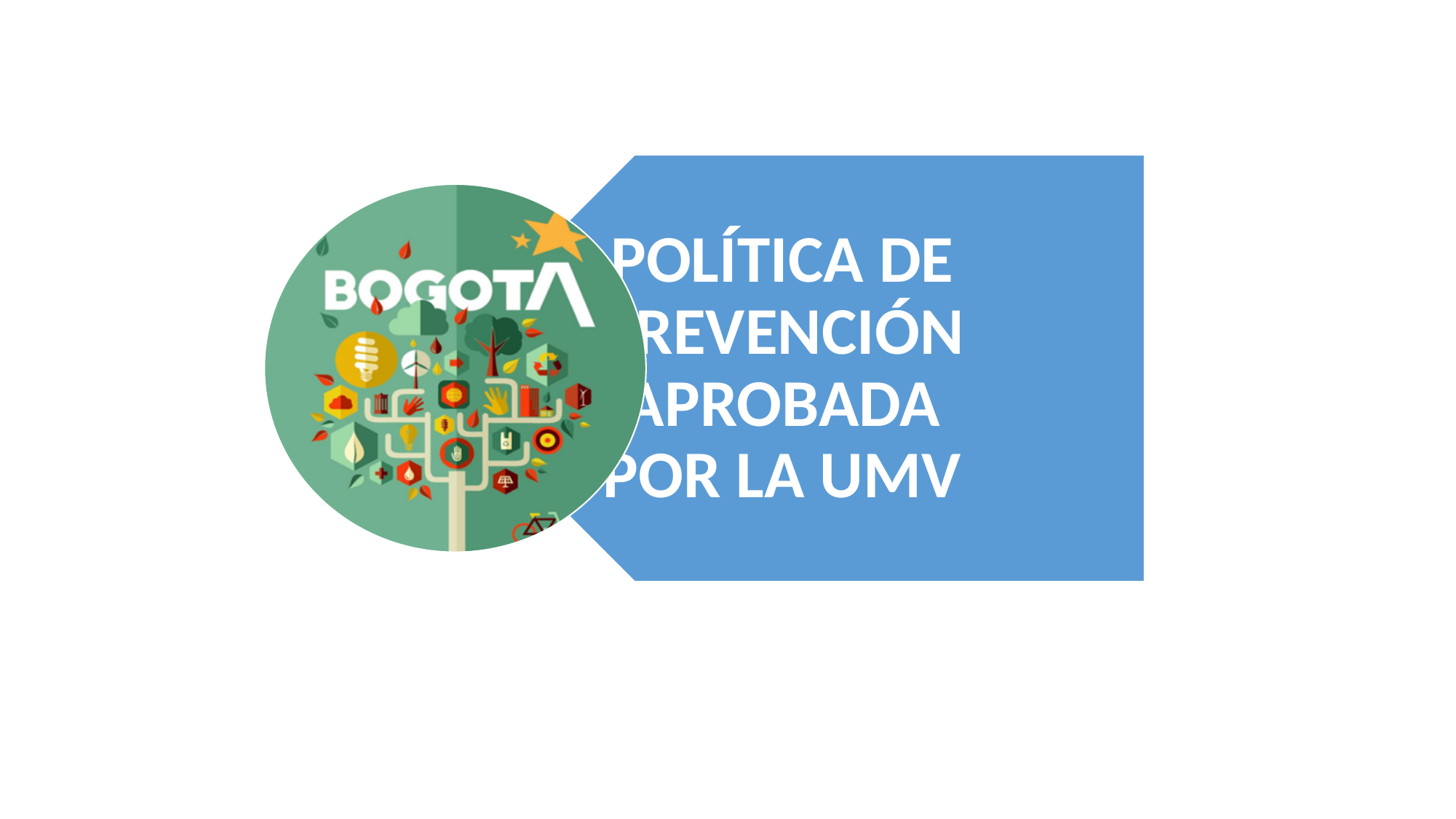

POLÍTICA DE PREVENCIÓN APROBADA POR LA UMV